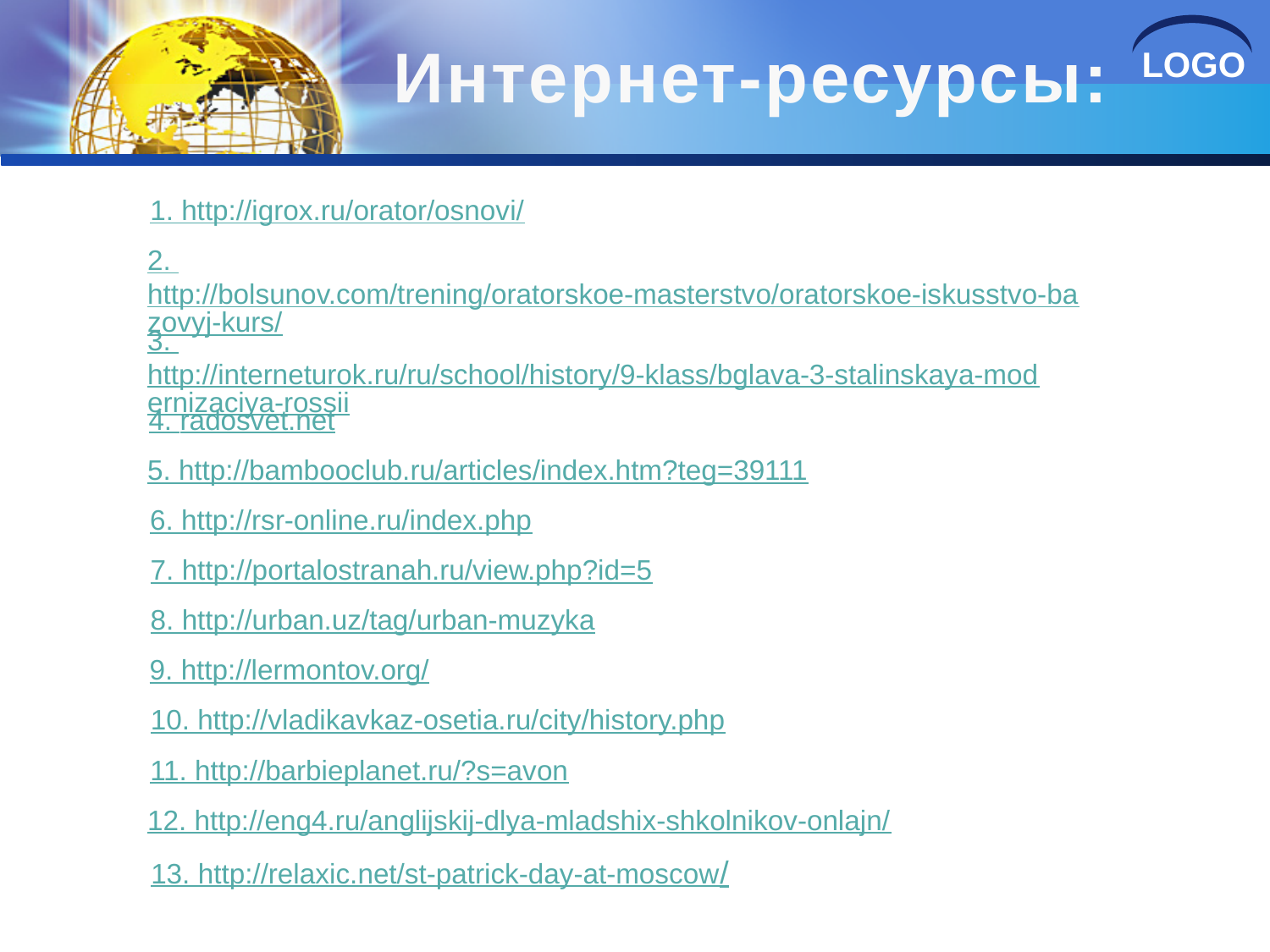

Интернет-ресурсы:
1. http://igrox.ru/orator/osnovi/
2. http://bolsunov.com/trening/oratorskoe-masterstvo/oratorskoe-iskusstvo-bazovyj-kurs/
3. http://interneturok.ru/ru/school/history/9-klass/bglava-3-stalinskaya-modernizaciya-rossii
4. radosvet.net
5. http://bambooclub.ru/articles/index.htm?teg=39111
6. http://rsr-online.ru/index.php
7. http://portalostranah.ru/view.php?id=5
8. http://urban.uz/tag/urban-muzyka
9. http://lermontov.org/
10. http://vladikavkaz-osetia.ru/city/history.php
11. http://barbieplanet.ru/?s=avon
12. http://eng4.ru/anglijskij-dlya-mladshix-shkolnikov-onlajn/
13. http://relaxic.net/st-patrick-day-at-moscow/